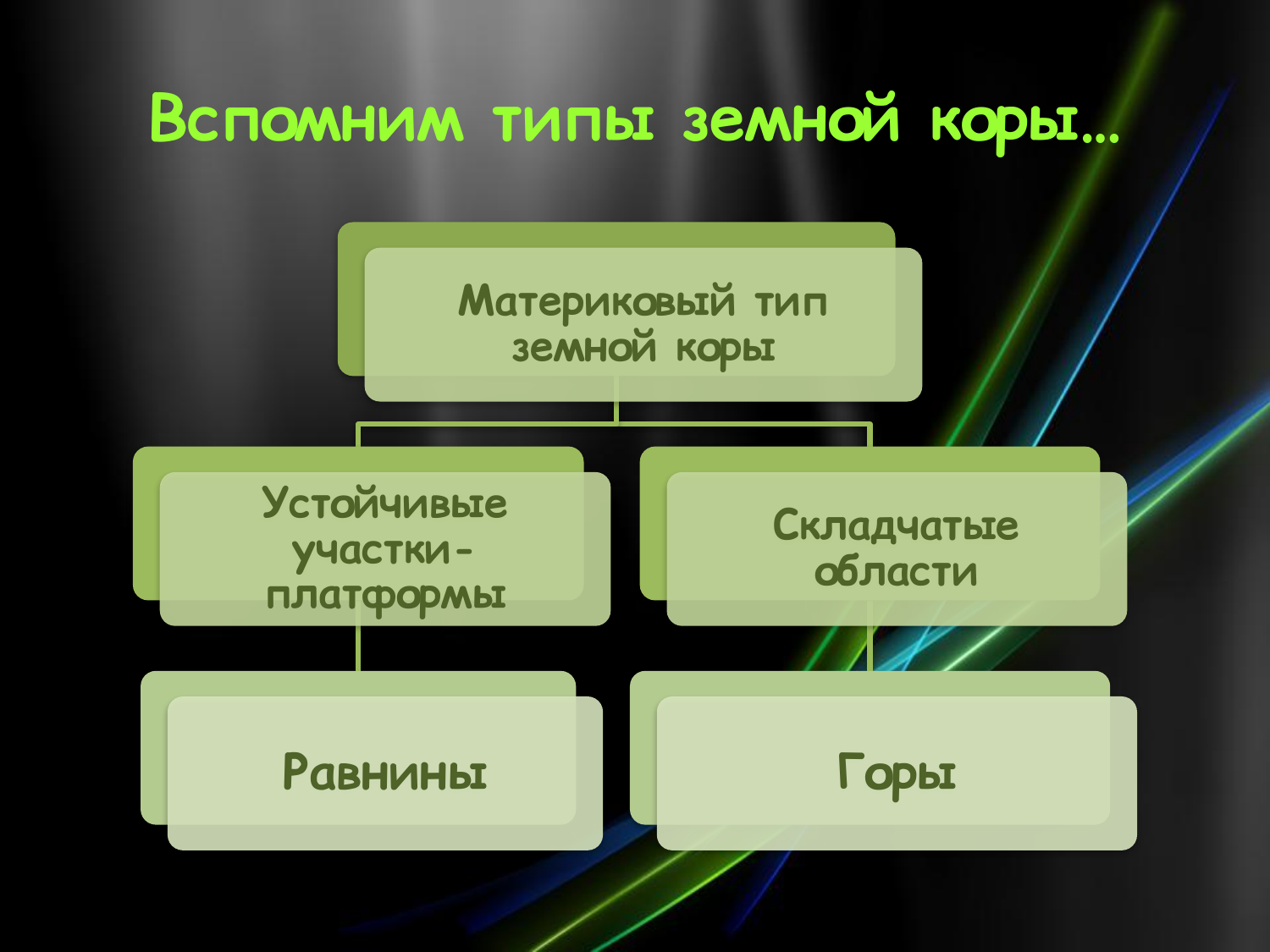

# Вспомним типы земной коры…
Материковый тип земной коры
Устойчивые участки- платформы
Равнины
Складчатые области
Горы